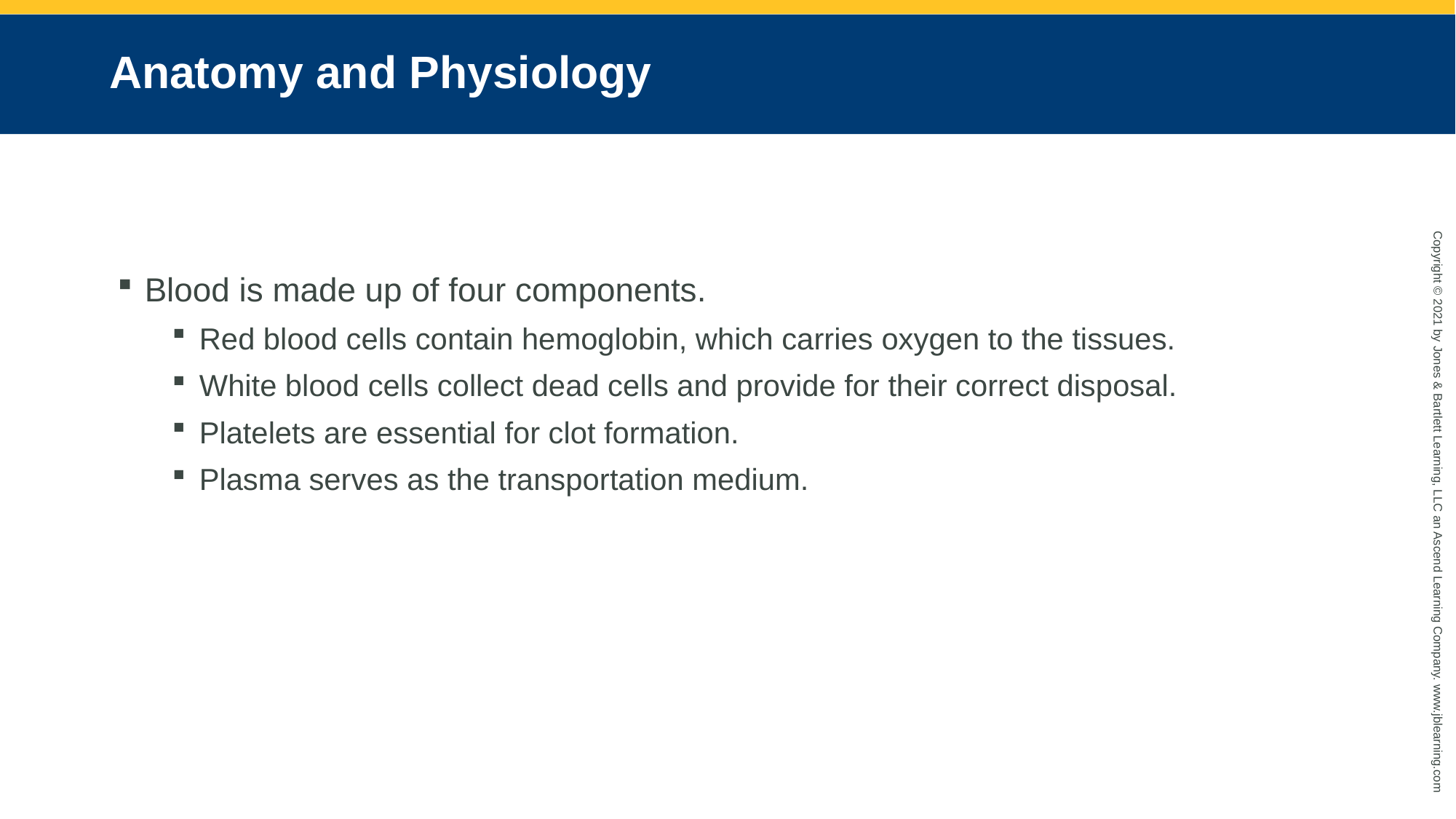

# Anatomy and Physiology
Blood is made up of four components.
Red blood cells contain hemoglobin, which carries oxygen to the tissues.
White blood cells collect dead cells and provide for their correct disposal.
Platelets are essential for clot formation.
Plasma serves as the transportation medium.